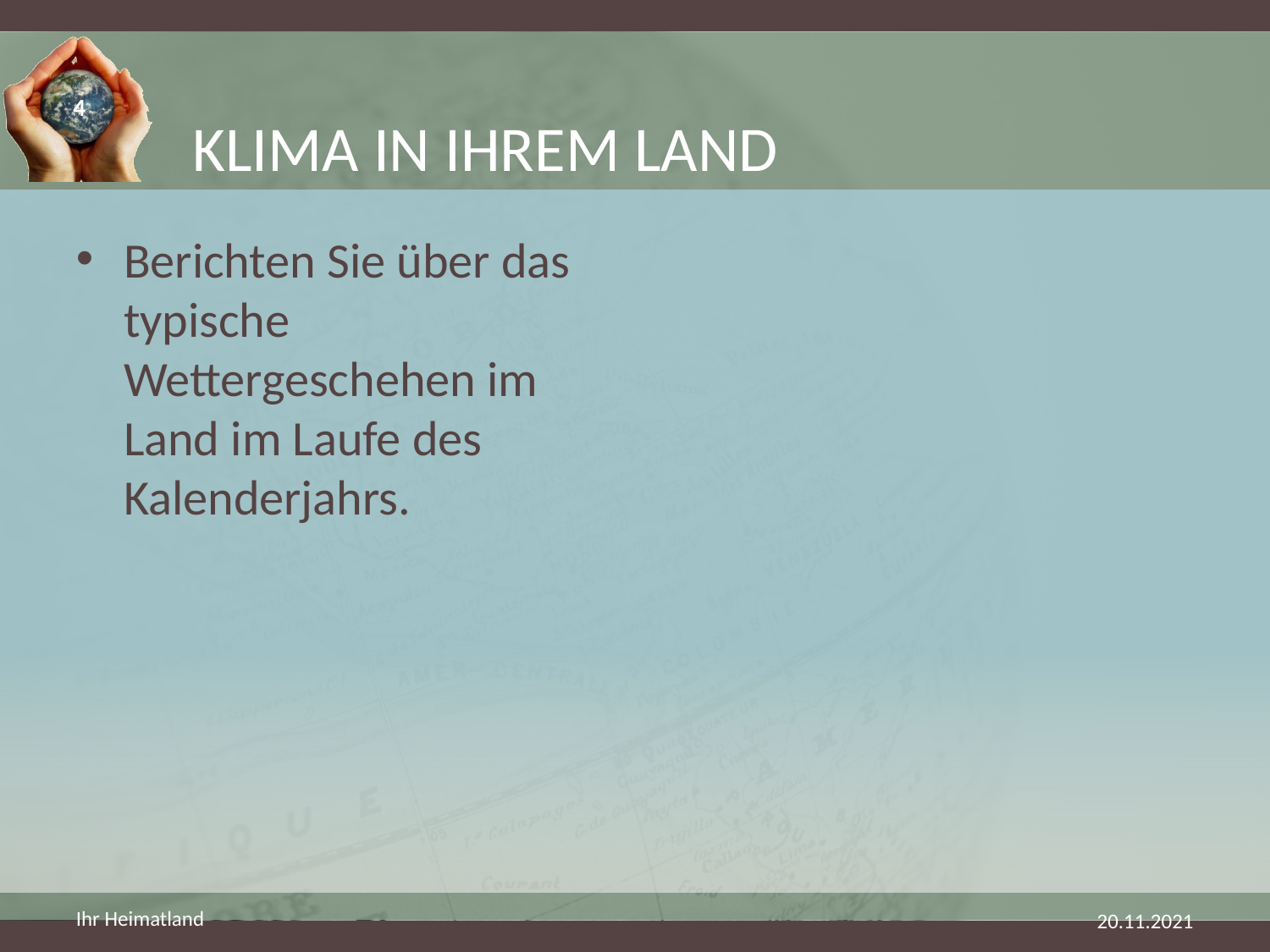

# Klima in Ihrem Land
4
Berichten Sie über das typische Wettergeschehen im Land im Laufe des Kalenderjahrs.

Ihr Heimatland
20.11.2021